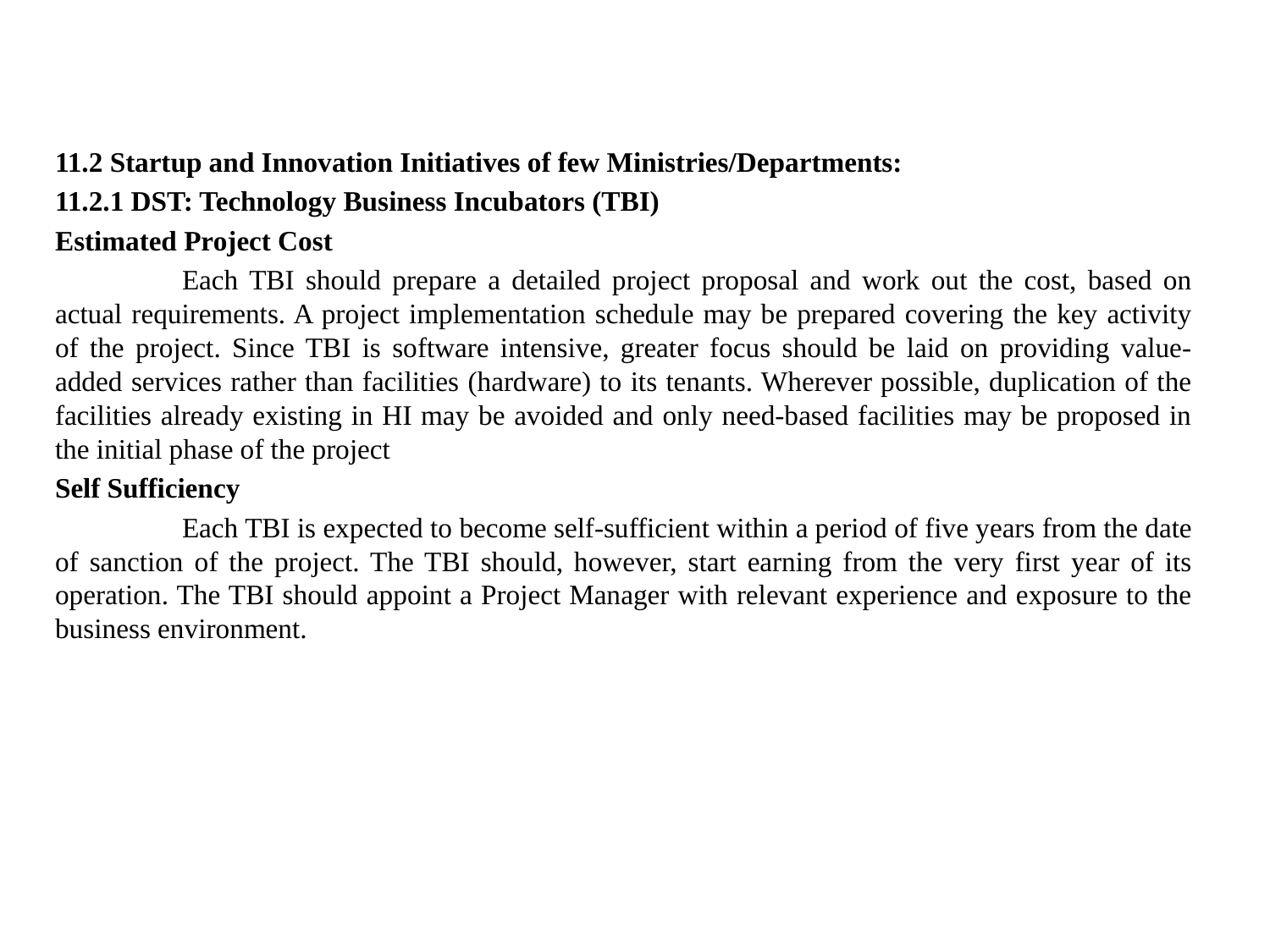

11.2 Startup and Innovation Initiatives of few Ministries/Departments:
11.2.1 DST: Technology Business Incubators (TBI)
Estimated Project Cost
	Each TBI should prepare a detailed project proposal and work out the cost, based on actual requirements. A project implementation schedule may be prepared covering the key activity of the project. Since TBI is software intensive, greater focus should be laid on providing value-added services rather than facilities (hardware) to its tenants. Wherever possible, duplication of the facilities already existing in HI may be avoided and only need-based facilities may be proposed in the initial phase of the project
Self Sufficiency
	Each TBI is expected to become self-sufficient within a period of five years from the date of sanction of the project. The TBI should, however, start earning from the very first year of its operation. The TBI should appoint a Project Manager with relevant experience and exposure to the business environment.